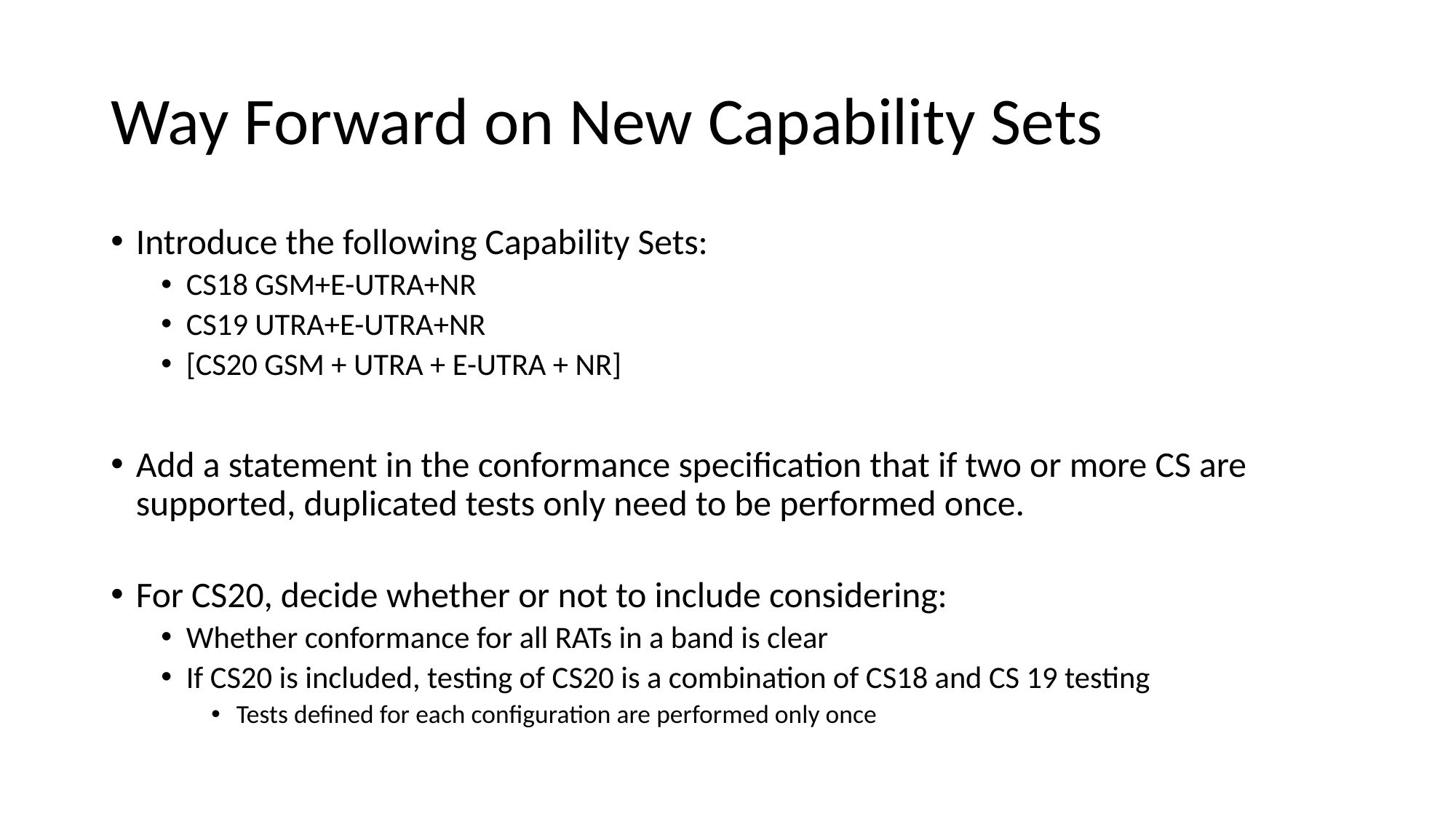

# Way Forward on New Capability Sets
Introduce the following Capability Sets:
CS18 GSM+E-UTRA+NR
CS19 UTRA+E-UTRA+NR
[CS20 GSM + UTRA + E-UTRA + NR]

Add a statement in the conformance specification that if two or more CS are supported, duplicated tests only need to be performed once.

For CS20, decide whether or not to include considering:
Whether conformance for all RATs in a band is clear
If CS20 is included, testing of CS20 is a combination of CS18 and CS 19 testing
Tests defined for each configuration are performed only once